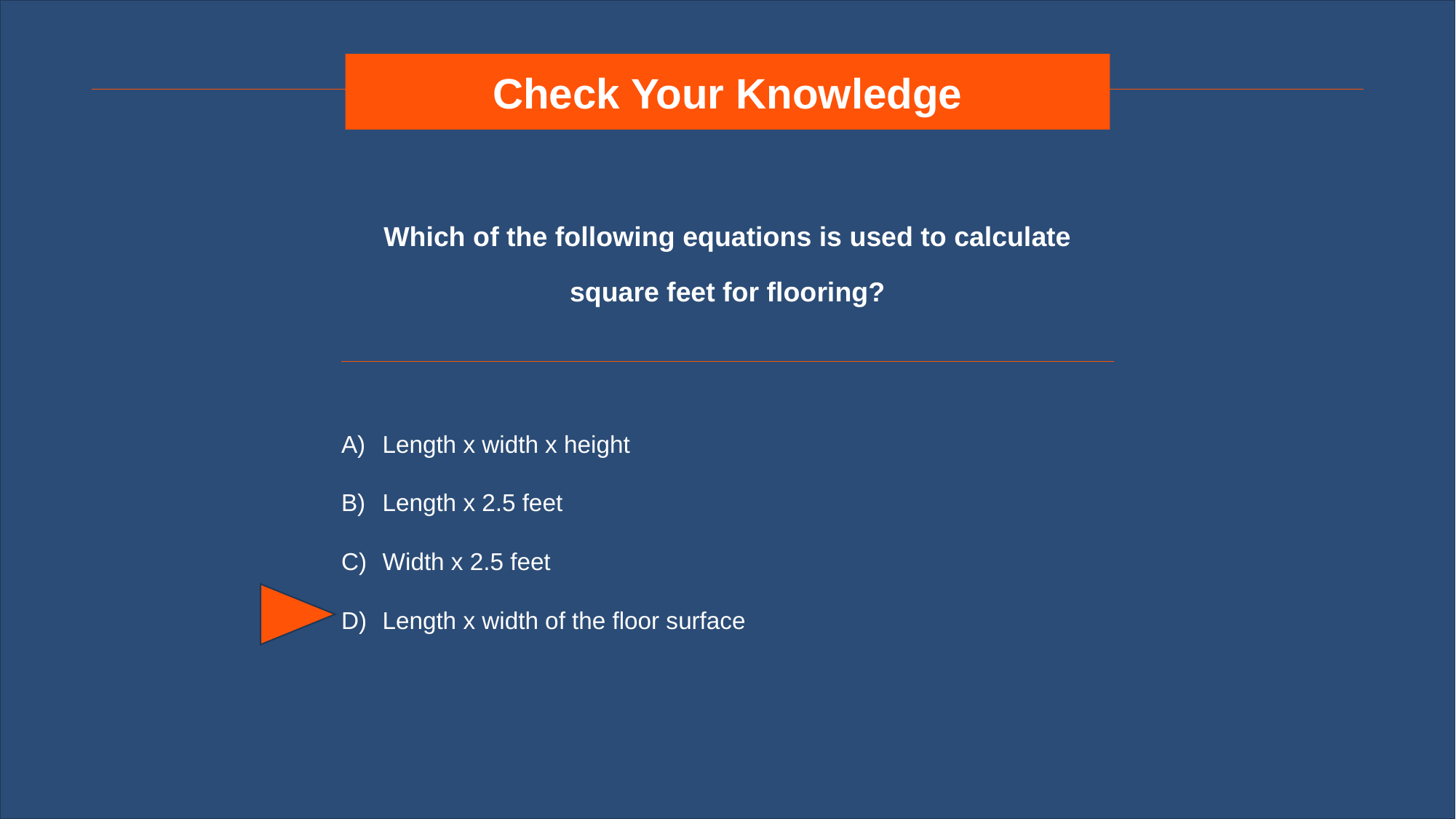

# Check Your Knowledge
Which of the following equations is used to calculate square feet for flooring?
Length x width x height
Length x 2.5 feet
Width x 2.5 feet
Length x width of the floor surface